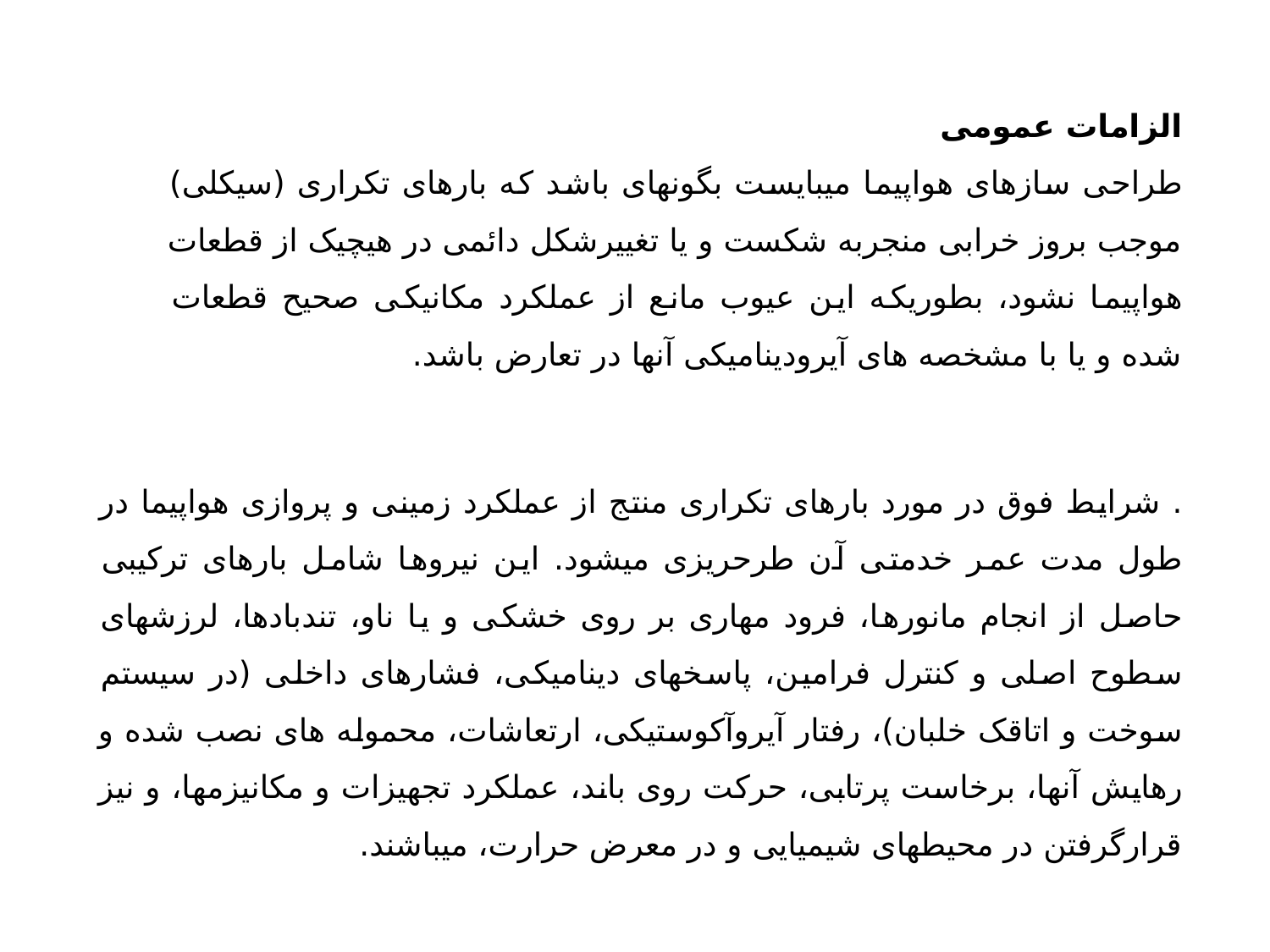

الزامات عمومی
طراحی سازهای هواپیما میبایست بگونهای باشد که بارهای تکراری (سیکلی) موجب بروز خرابی منجربه شکست و یا تغییرشکل دائمی در هیچیک از قطعات هواپیما نشود، بطوریکه این عیوب مانع از عملکرد مکانیکی صحیح قطعات شده و یا با مشخصه های آیرودینامیکی آنها در تعارض باشد.
. شرایط فوق در مورد بارهای تکراری منتج از عملکرد زمینی و پروازی هواپیما در طول مدت عمر خدمتی آن طرحریزی میشود. این نیروها شامل بارهای ترکیبی حاصل از انجام مانورها، فرود مهاری بر روی خشکی و یا ناو، تندبادها، لرزشهای سطوح اصلی و کنترل فرامین، پاسخهای دینامیکی، فشارهای داخلی (در سیستم سوخت و اتاقک خلبان)، رفتار آیروآکوستیکی، ارتعاشات، محموله های نصب شده و رهایش آنها، برخاست پرتابی، حرکت روی باند، عملکرد تجهیزات و مکانیزمها، و نیز قرارگرفتن در محیطهای شیمیایی و در معرض حرارت، میباشند.